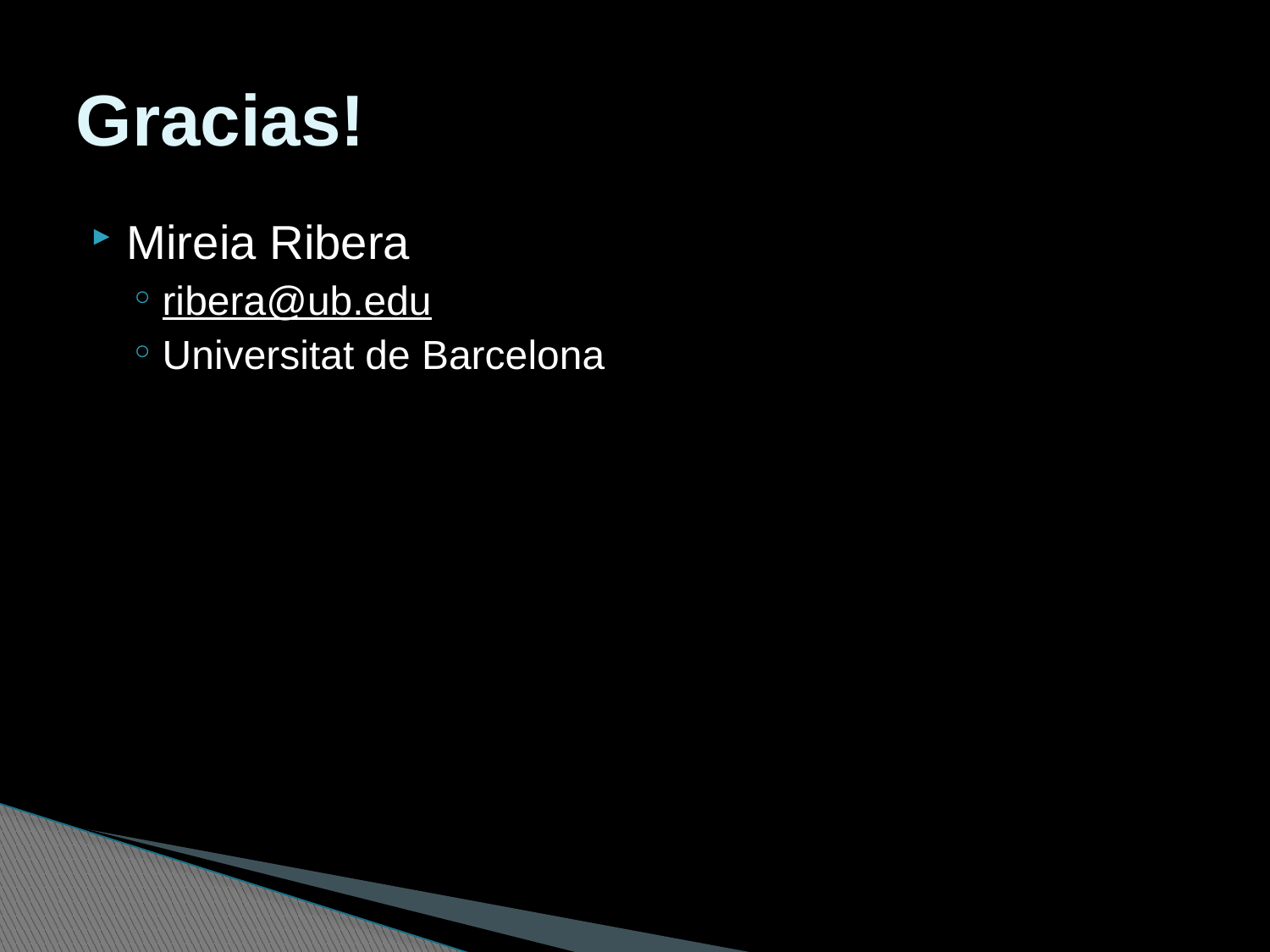

# Gracias!
Mireia Ribera
ribera@ub.edu
Universitat de Barcelona